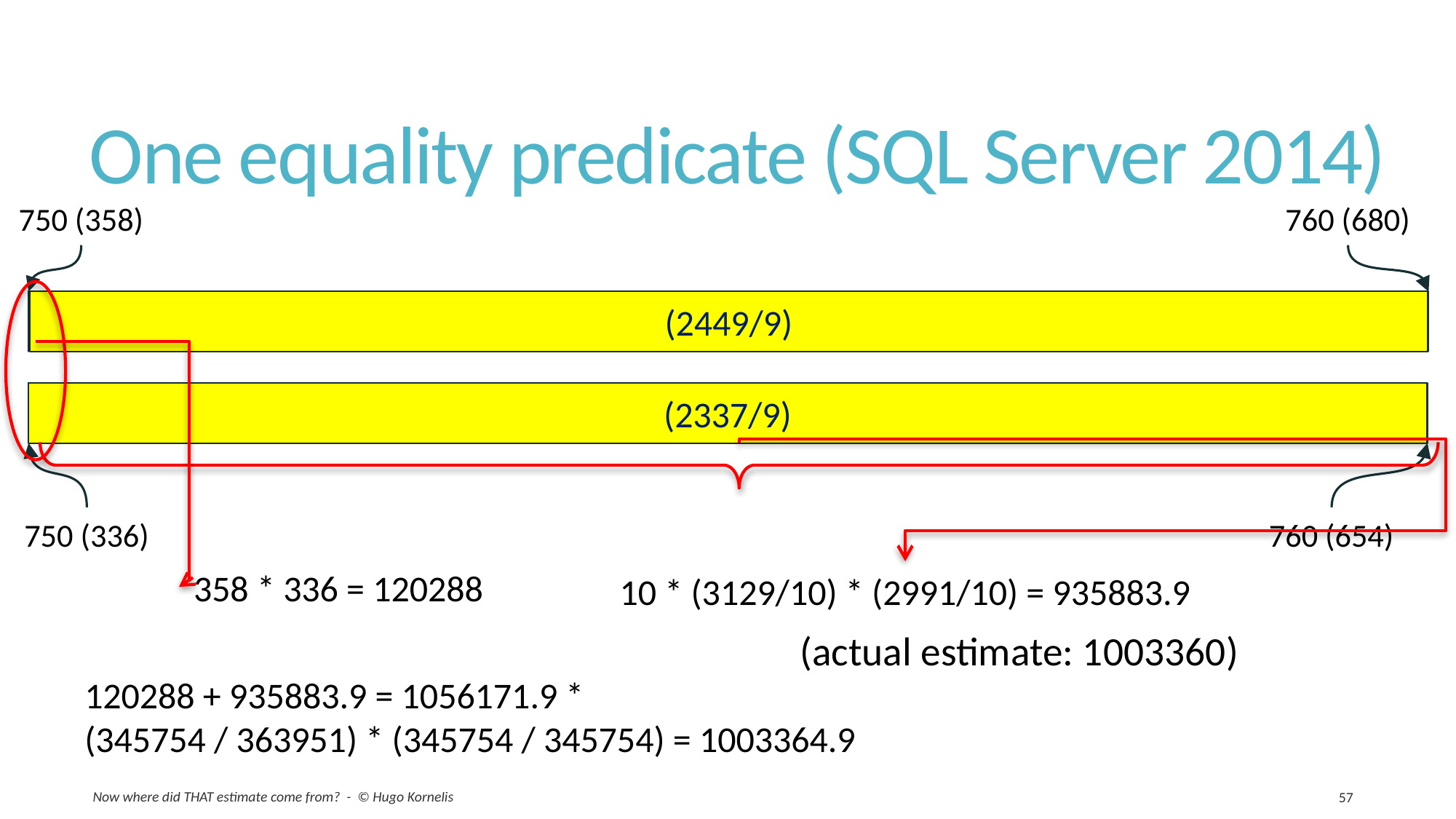

# One equality predicate (SQL Server 2014)
750 (358)
760 (680)

(2449/9)

(2337/9)

750 (336)
760 (654)
358 * 336 = 120288
10 * (3129/10) * (2991/10) = 935883.9
(actual estimate: 1003360)
120288 + 935883.9 = 1056171.9 *
(345754 / 363951) * (345754 / 345754) = 1003364.9
Now where did THAT estimate come from?  -  © Hugo Kornelis
57